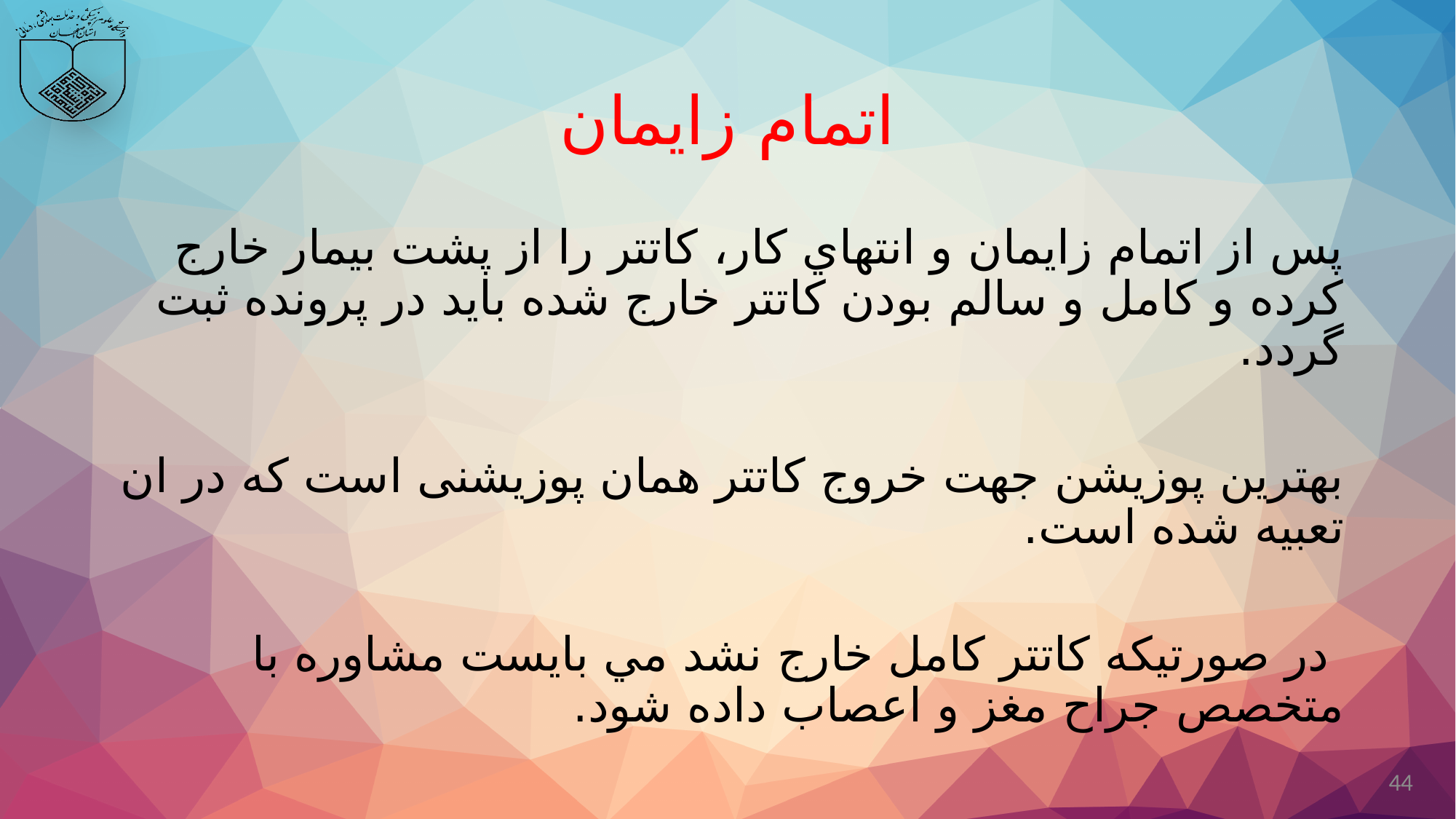

# اتمام زایمان
پس از اتمام زايمان و انتهاي كار، كاتتر را از پشت بيمار خارج كرده و كامل و سالم بودن كاتتر خارج شده بايد در پرونده ثبت گردد.

بهترین پوزیشن جهت خروج کاتتر همان پوزیشنی است که در ان تعبیه شده است.

 در صورتيكه كاتتر كامل خارج نشد مي بايست مشاوره با متخصص جراح مغز و اعصاب داده شود.
44